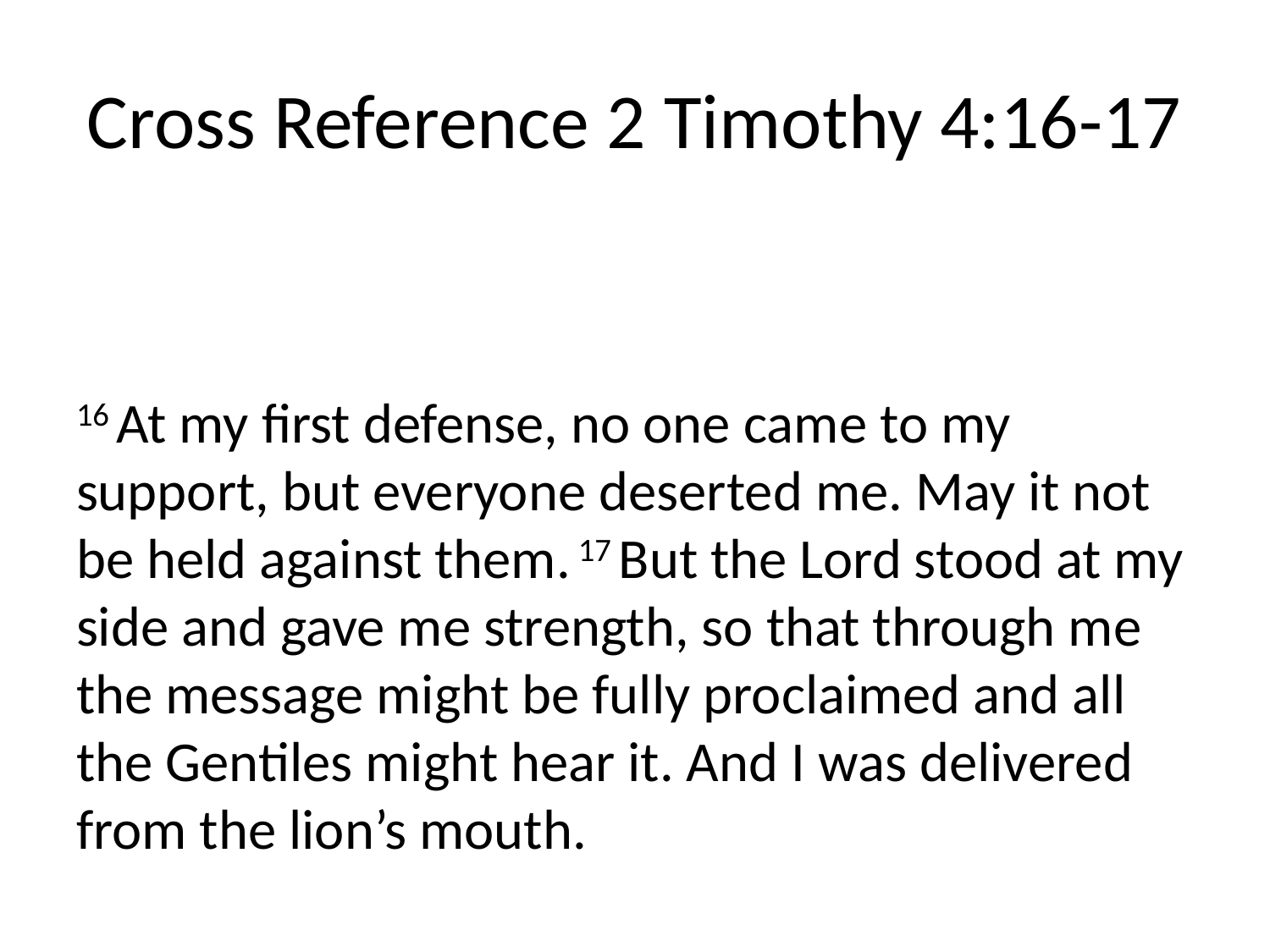

# Cross Reference 2 Timothy 4:16-17

16 At my first defense, no one came to my support, but everyone deserted me. May it not be held against them. 17 But the Lord stood at my side and gave me strength, so that through me the message might be fully proclaimed and all the Gentiles might hear it. And I was delivered from the lion’s mouth.